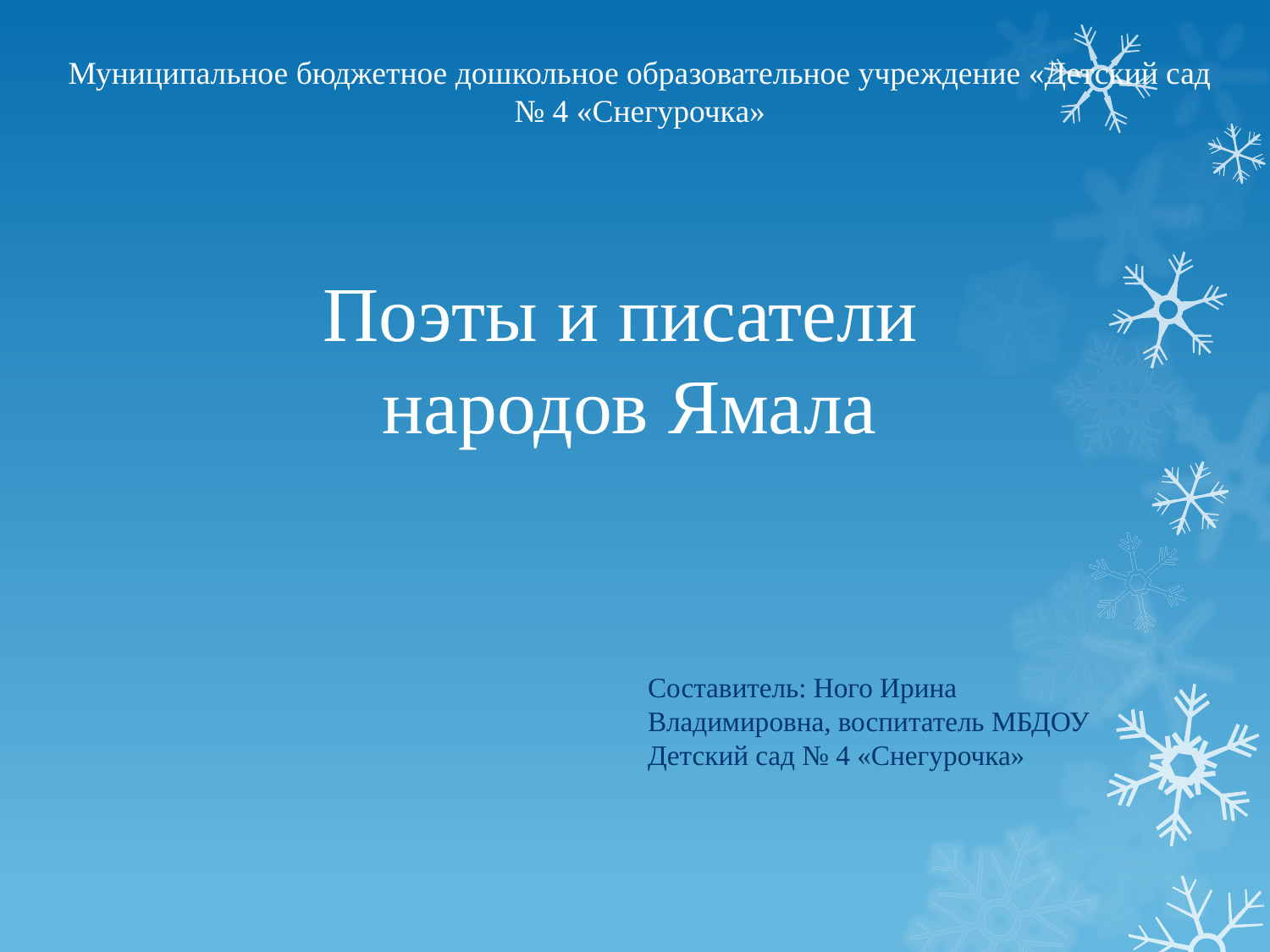

Муниципальное бюджетное дошкольное образовательное учреждение «Детский сад № 4 «Снегурочка»
# Поэты и писатели народов Ямала
Составитель: Ного Ирина Владимировна, воспитатель МБДОУ Детский сад № 4 «Снегурочка»